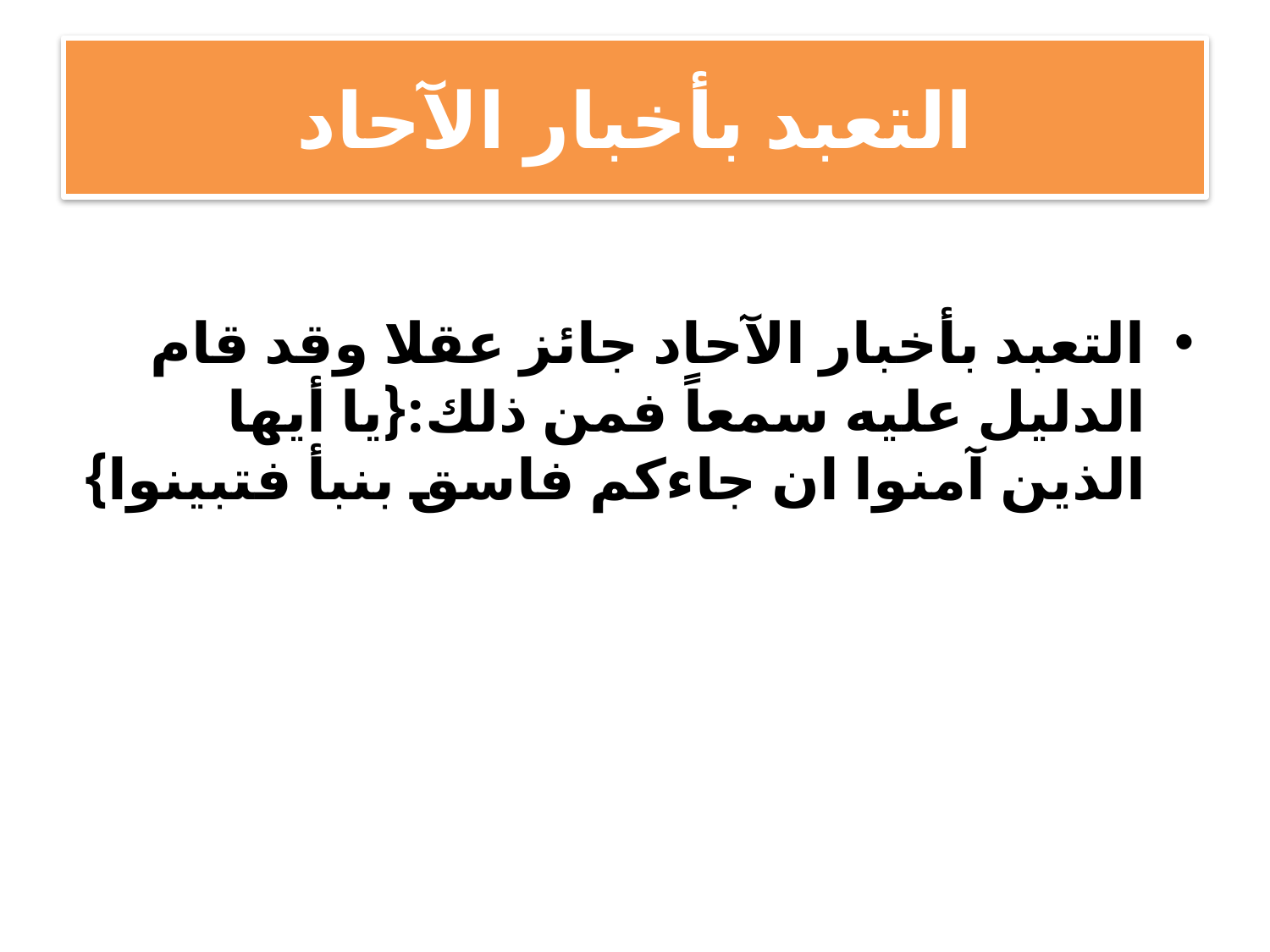

# التعبد بأخبار الآحاد

التعبد بأخبار الآحاد جائز عقلا وقد قام الدليل عليه سمعاً فمن ذلك:{يا أيها الذين آمنوا ان جاءكم فاسق بنبأ فتبينوا}